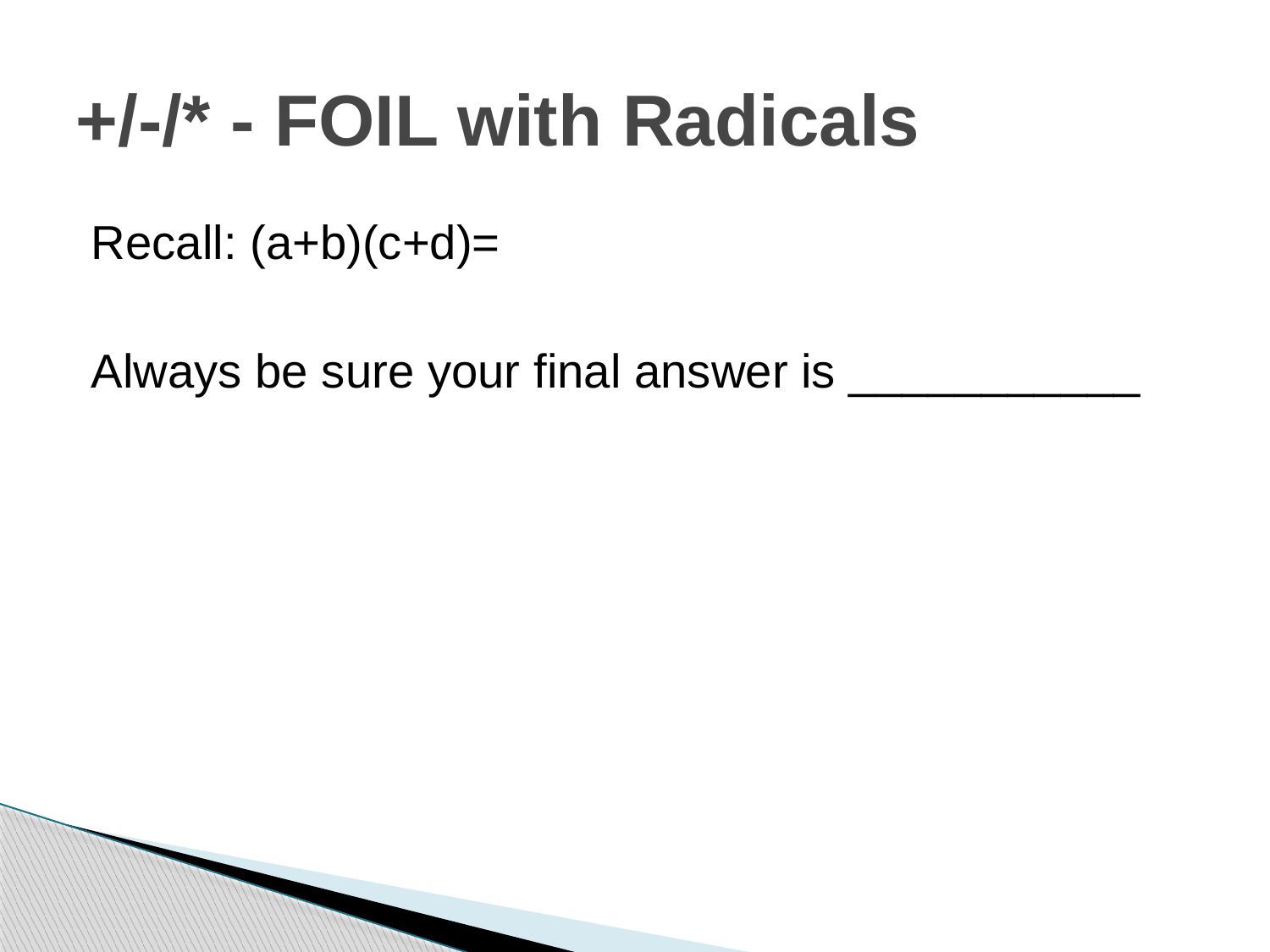

# +/-/* - FOIL with Radicals
Recall: (a+b)(c+d)=

Always be sure your final answer is ___________